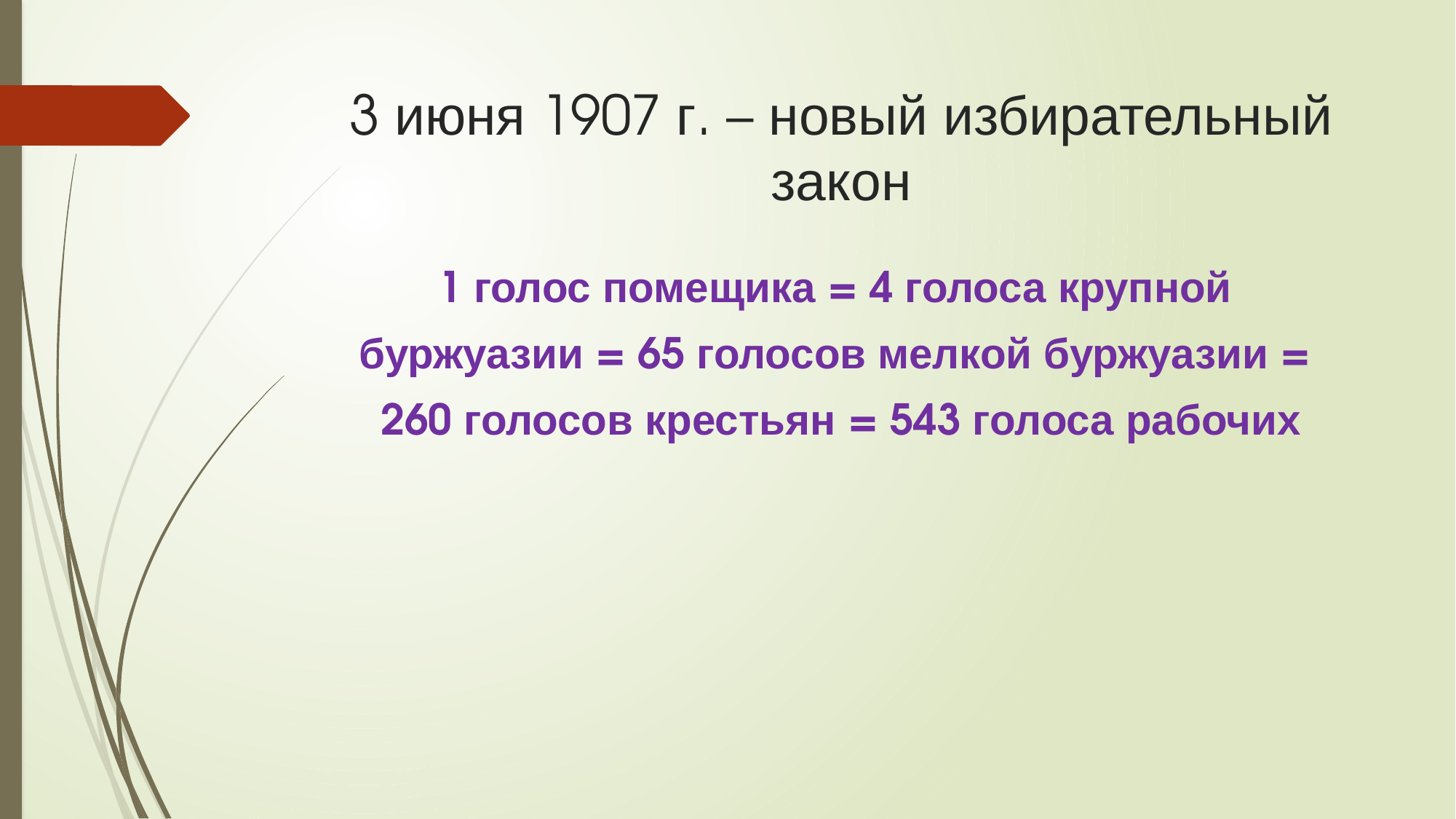

# 3 июня 1907 г. – новый избирательный закон
1 голос помещика = 4 голоса крупной
буржуазии = 65 голосов мелкой буржуазии =
260 голосов крестьян = 543 голоса рабочих